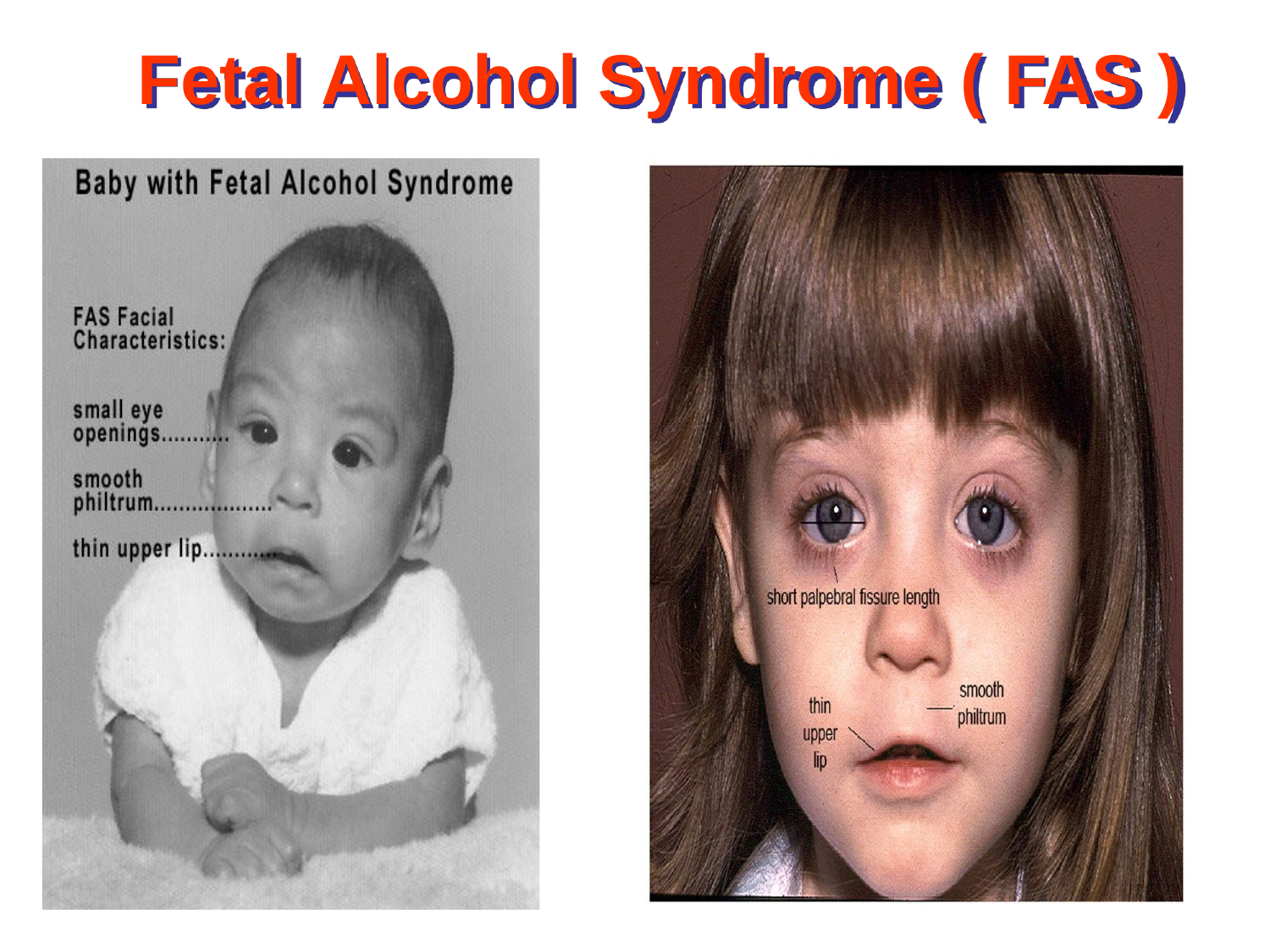

# Fetal Alcohol Syndrome ( FAS )